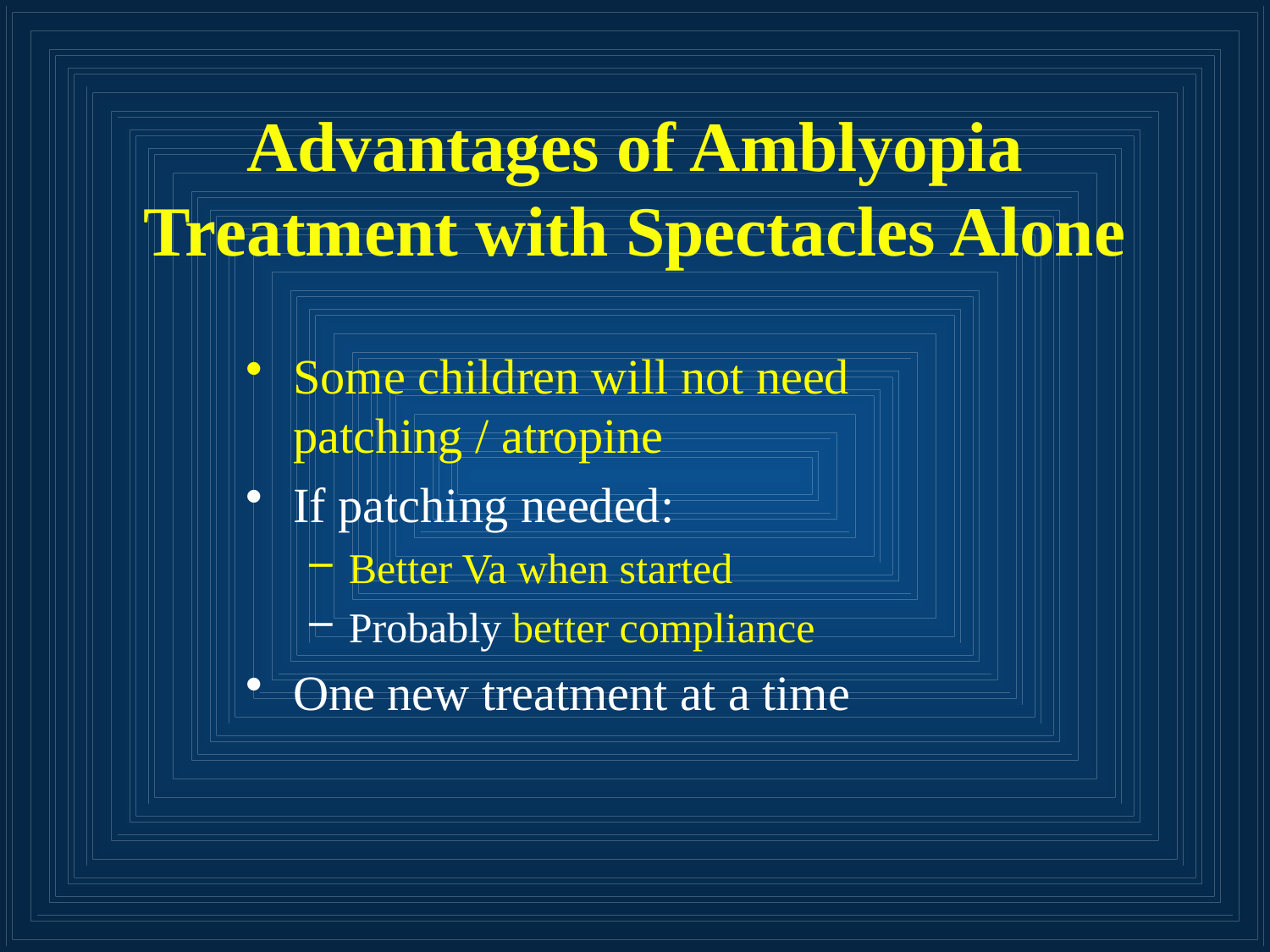

# Advantages of Amblyopia Treatment with Spectacles Alone
Some children will not need patching / atropine
If patching needed:
Better Va when started
Probably better compliance
One new treatment at a time